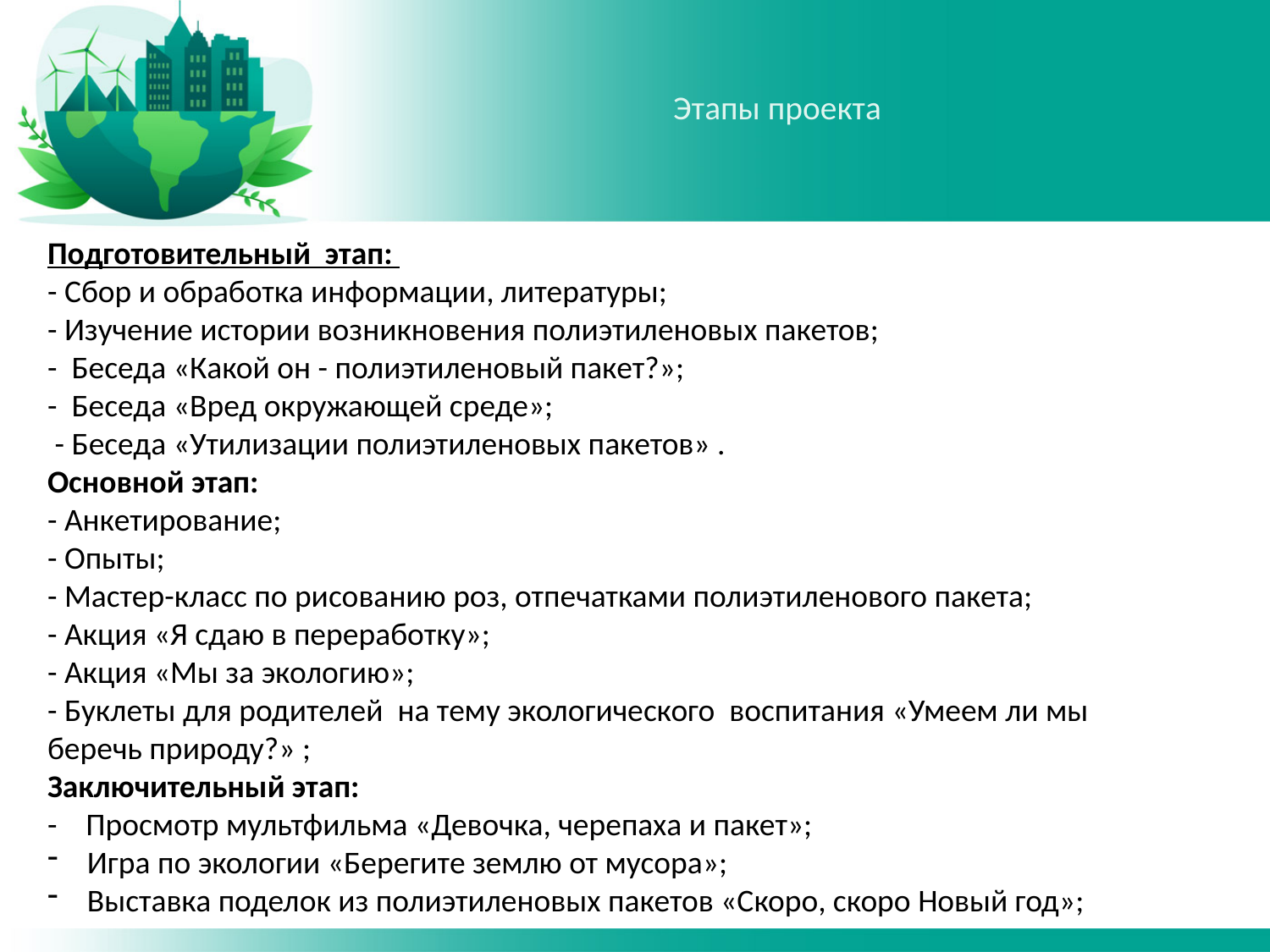

# Этапы проекта
Подготовительный  этап:
- Сбор и обработка информации, литературы;
- Изучение истории возникновения полиэтиленовых пакетов;
-  Беседа «Какой он - полиэтиленовый пакет?»;
-  Беседа «Вред окружающей среде»;
 - Беседа «Утилизации полиэтиленовых пакетов» .
Основной этап:
- Анкетирование;
- Опыты;
- Мастер-класс по рисованию роз, отпечатками полиэтиленового пакета;
- Акция «Я сдаю в переработку»;
- Акция «Мы за экологию»;
- Буклеты для родителей  на тему экологического  воспитания «Умеем ли мы беречь природу?» ;
Заключительный этап:
-    Просмотр мультфильма «Девочка, черепаха и пакет»;
Игра по экологии «Берегите землю от мусора»;
Выставка поделок из полиэтиленовых пакетов «Скоро, скоро Новый год»;